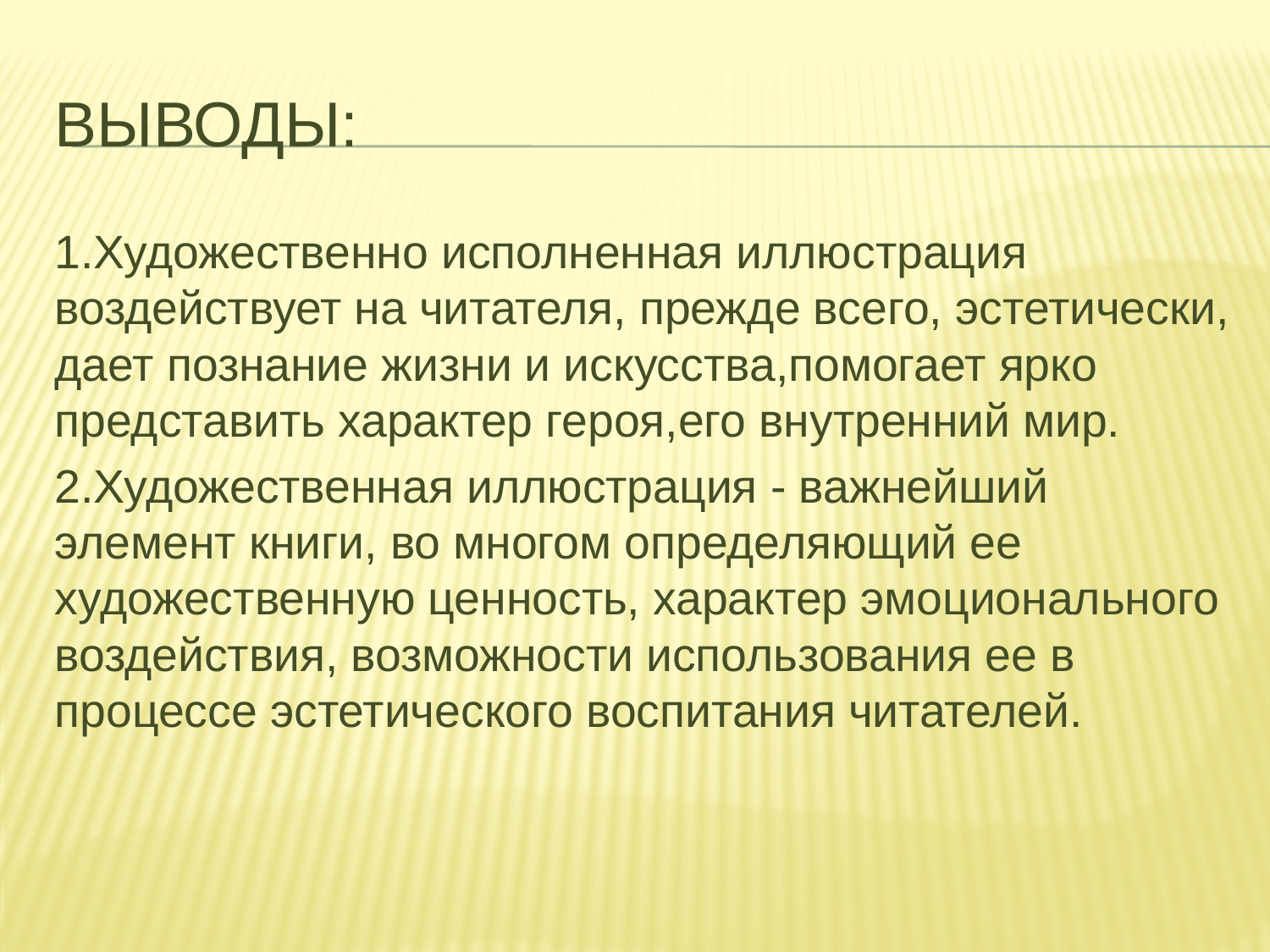

# Выводы:
1.Художественно исполненная иллюстрация воздействует на читателя, прежде всего, эстетически, дает познание жизни и искусства,помогает ярко представить характер героя,его внутренний мир.
2.Художественная иллюстрация - важнейший элемент книги, во многом определяющий ее художественную ценность, характер эмоционального воздействия, возможности использования ее в процессе эстетического воспитания читателей.